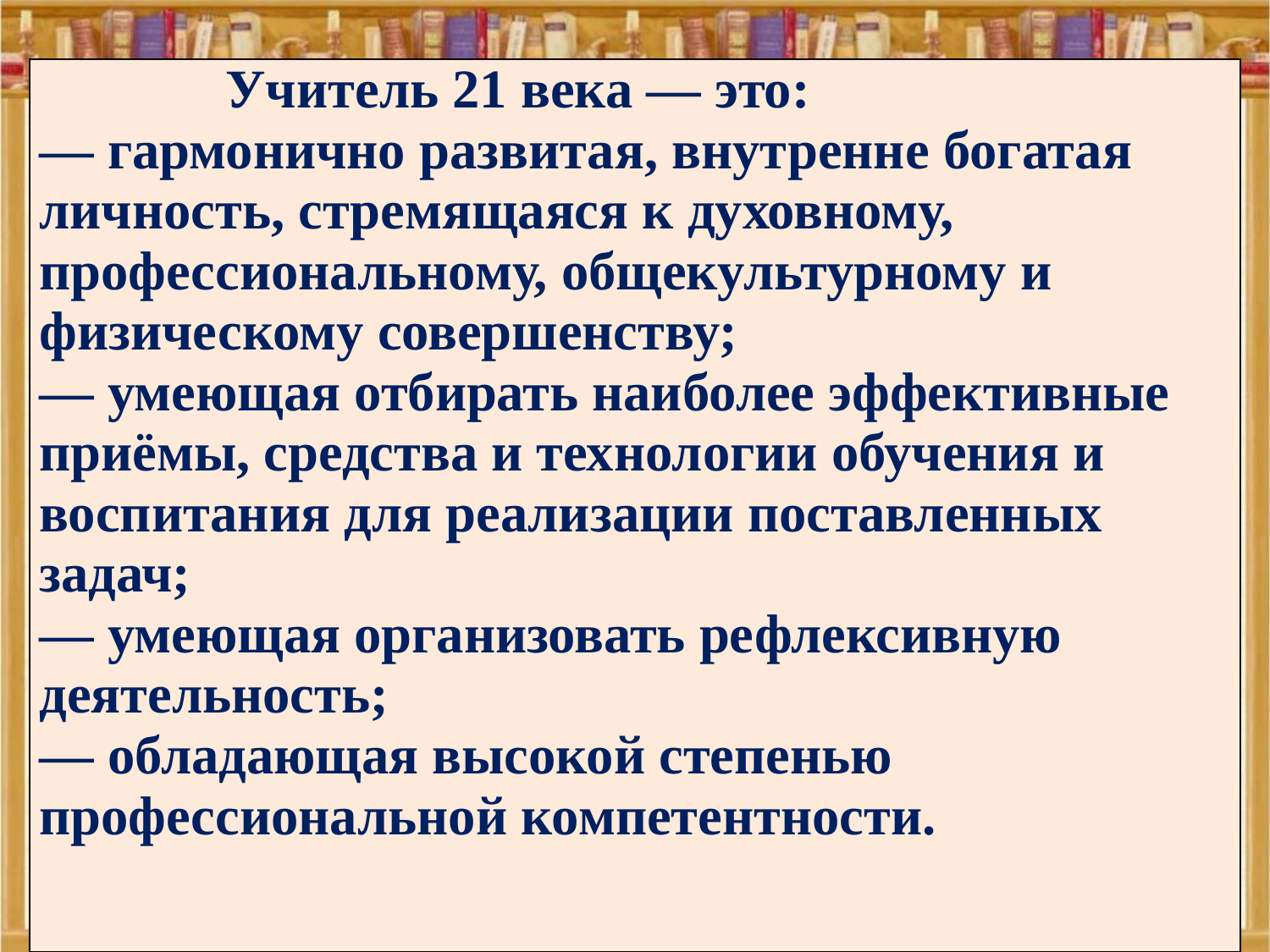

| Учитель 21 века — это: — гармонично развитая, внутренне богатая личность, стремящаяся к духовному, профессиональному, общекультурному и физическому совершенству; — умеющая отбирать наиболее эффективные приёмы, средства и технологии обучения и воспитания для реализации поставленных задач; — умеющая организовать рефлексивную деятельность; — обладающая высокой степенью профессиональной компетентности. |
| --- |